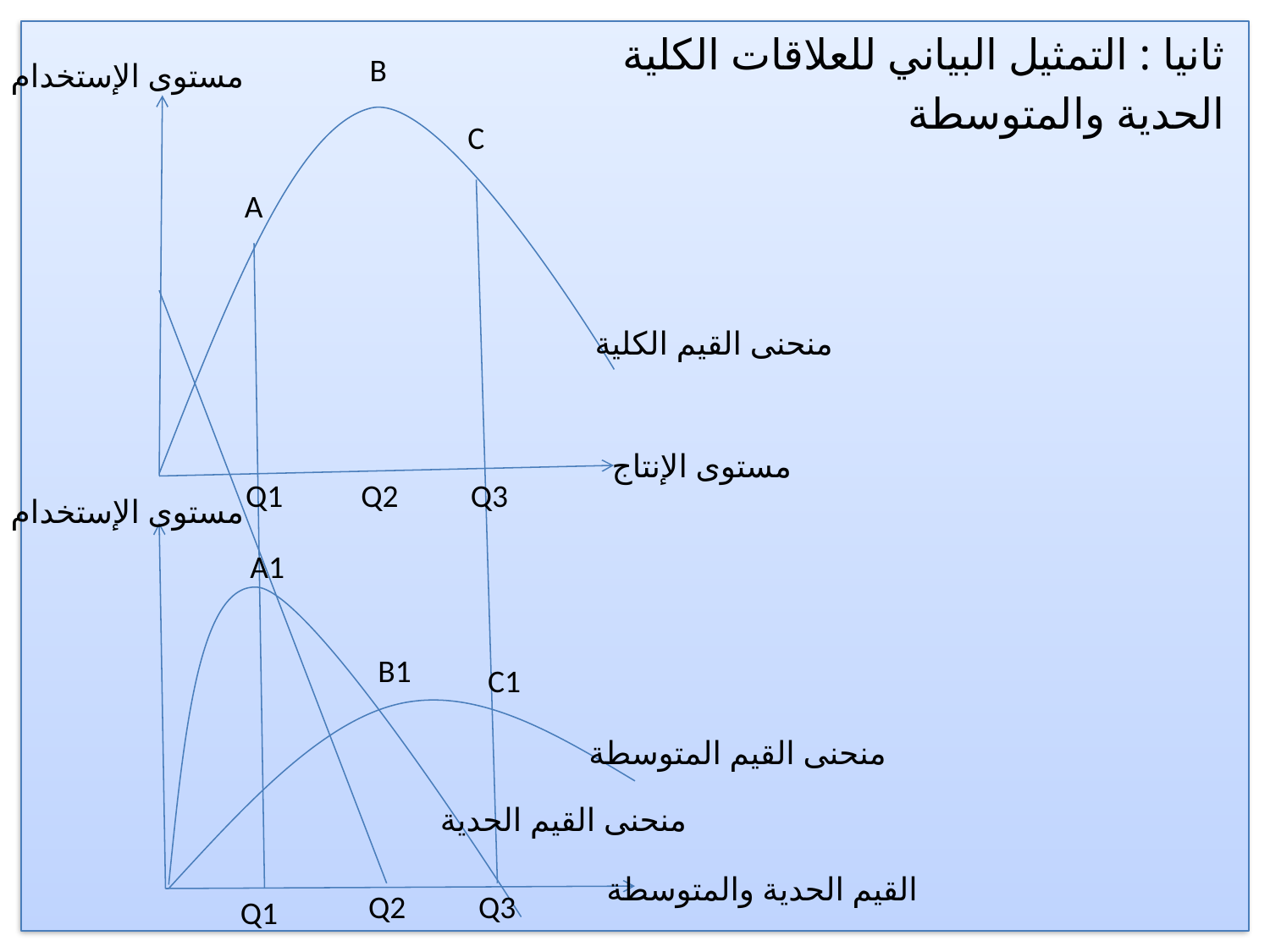

ثانيا : التمثيل البياني للعلاقات الكلية
            الحدية والمتوسطة

B
مستوى الإستخدام

C
A
منحنى القيم الكلية
مستوى الإنتاج
Q1
Q2
Q3
مستوى الإستخدام
A1

B1
C1

منحنى القيم المتوسطة
منحنى القيم الحدية
القيم الحدية والمتوسطة
 Q2
Q3
Q1